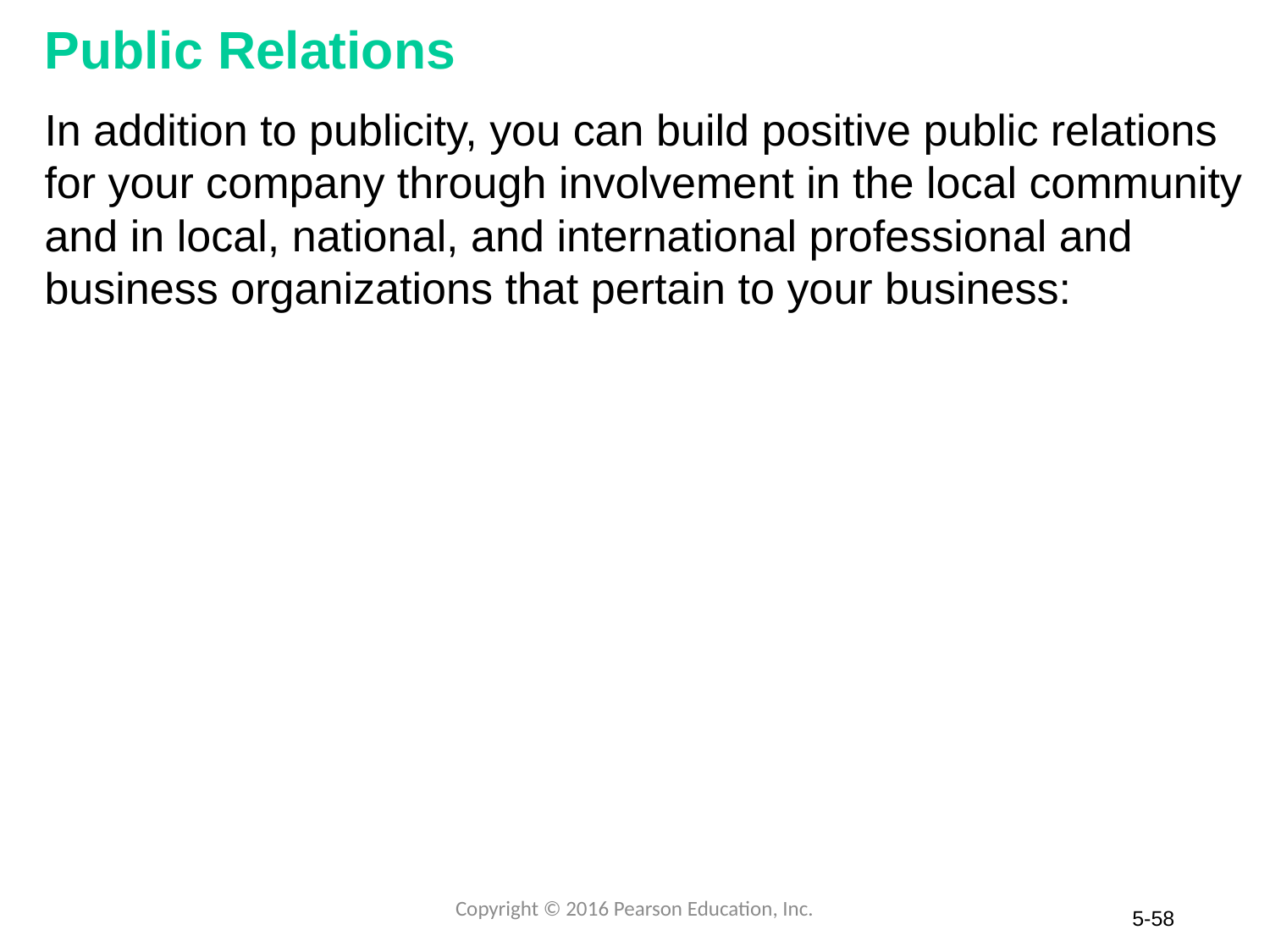

# Public Relations
In addition to publicity, you can build positive public relations for your company through involvement in the local community and in local, national, and international professional and business organizations that pertain to your business:

Copyright © 2016 Pearson Education, Inc.